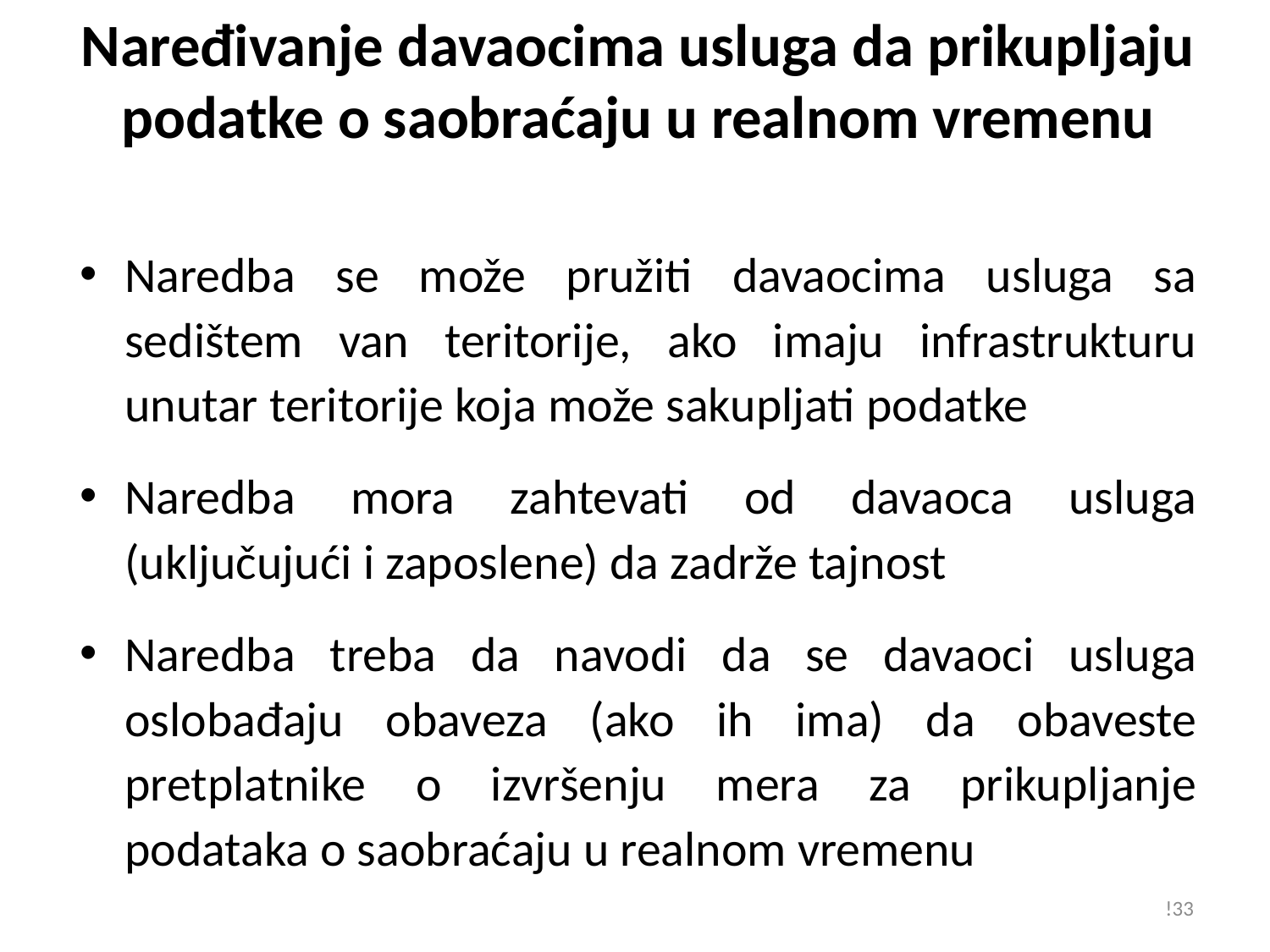

# Naređivanje davaocima usluga da prikupljaju podatke o saobraćaju u realnom vremenu
Naredba se može pružiti davaocima usluga sa sedištem van teritorije, ako imaju infrastrukturu unutar teritorije koja može sakupljati podatke
Naredba mora zahtevati od davaoca usluga (uključujući i zaposlene) da zadrže tajnost
Naredba treba da navodi da se davaoci usluga oslobađaju obaveza (ako ih ima) da obaveste pretplatnike o izvršenju mera za prikupljanje podataka o saobraćaju u realnom vremenu
!33